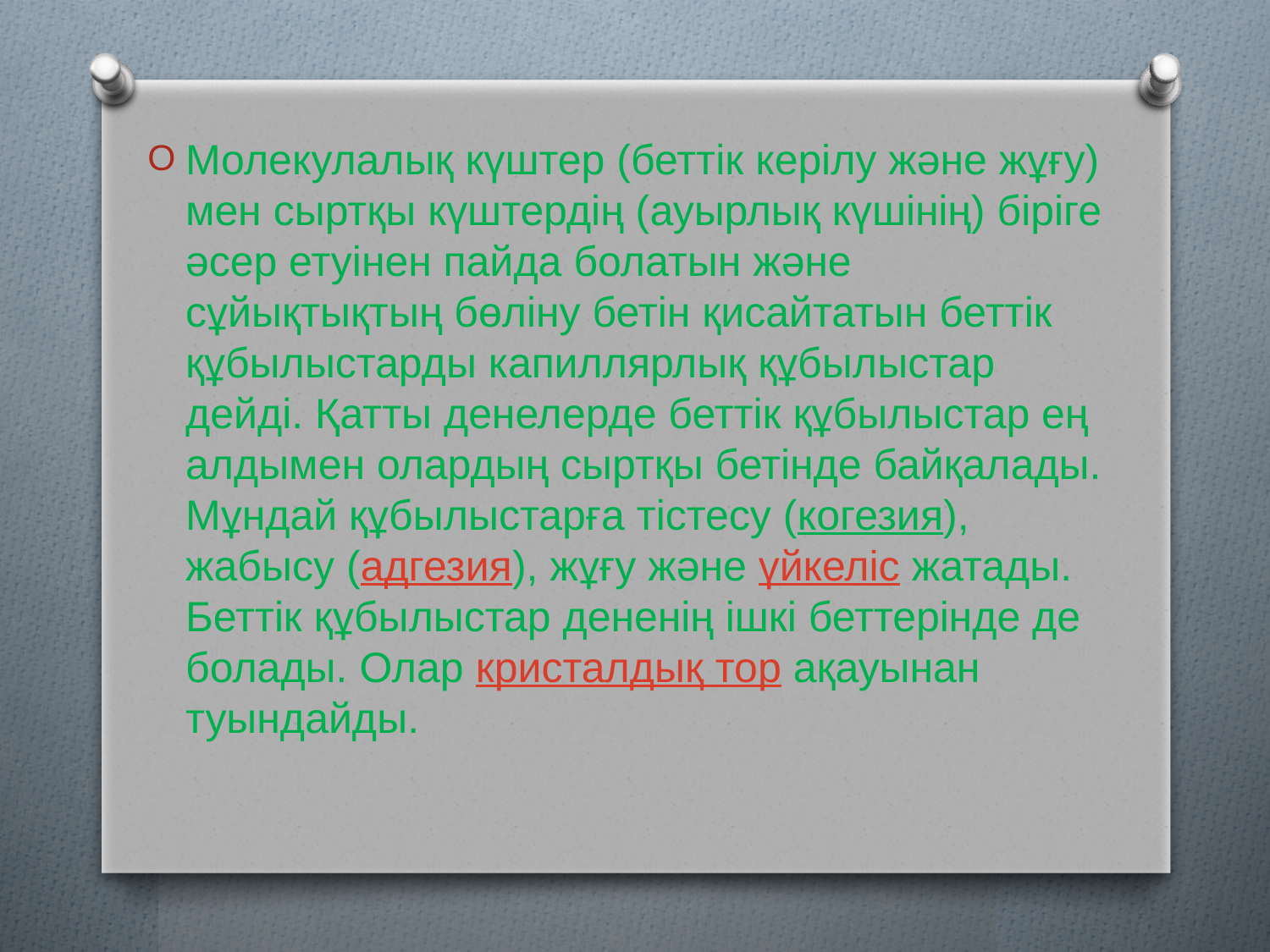

Молекулалық күштер (беттік керілу және жұғу) мен сыртқы күштердің (ауырлық күшінің) біріге әсер етуінен пайда болатын және сұйықтықтың бөліну бетін қисайтатын беттік құбылыстарды капиллярлық құбылыстар дейді. Қатты денелерде беттік құбылыстар ең алдымен олардың сыртқы бетінде байқалады. Мұндай құбылыстарға тістесу (когезия), жабысу (адгезия), жұғу және үйкеліс жатады. Беттік құбылыстар дененің ішкі беттерінде де болады. Олар кристалдық тор ақауынан туындайды.